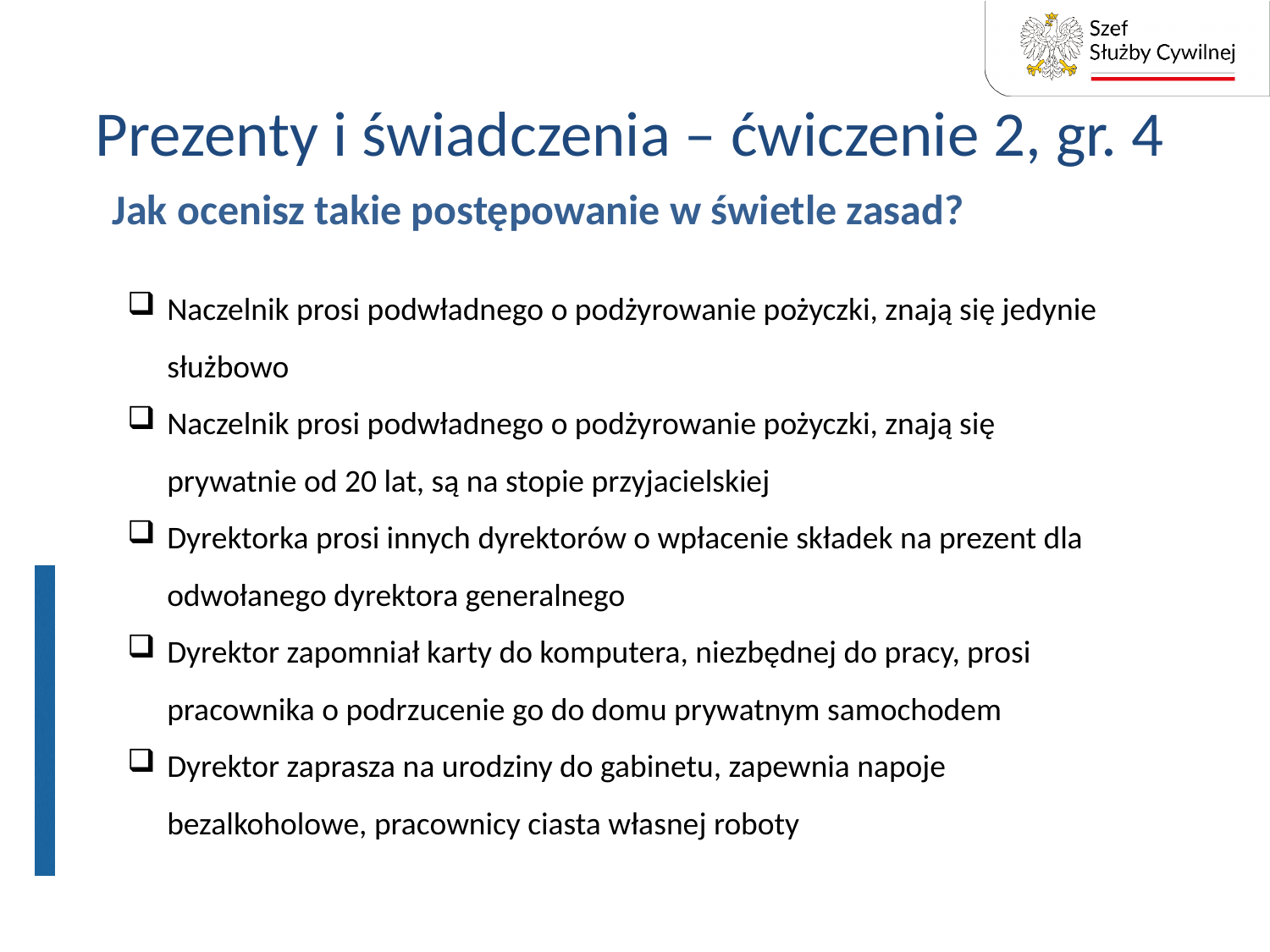

# Prezenty i świadczenia – ćwiczenie 2, gr. 4
Jak ocenisz takie postępowanie w świetle zasad?
Naczelnik prosi podwładnego o podżyrowanie pożyczki, znają się jedynie służbowo
Naczelnik prosi podwładnego o podżyrowanie pożyczki, znają się prywatnie od 20 lat, są na stopie przyjacielskiej
Dyrektorka prosi innych dyrektorów o wpłacenie składek na prezent dla odwołanego dyrektora generalnego
Dyrektor zapomniał karty do komputera, niezbędnej do pracy, prosi pracownika o podrzucenie go do domu prywatnym samochodem
Dyrektor zaprasza na urodziny do gabinetu, zapewnia napoje bezalkoholowe, pracownicy ciasta własnej roboty